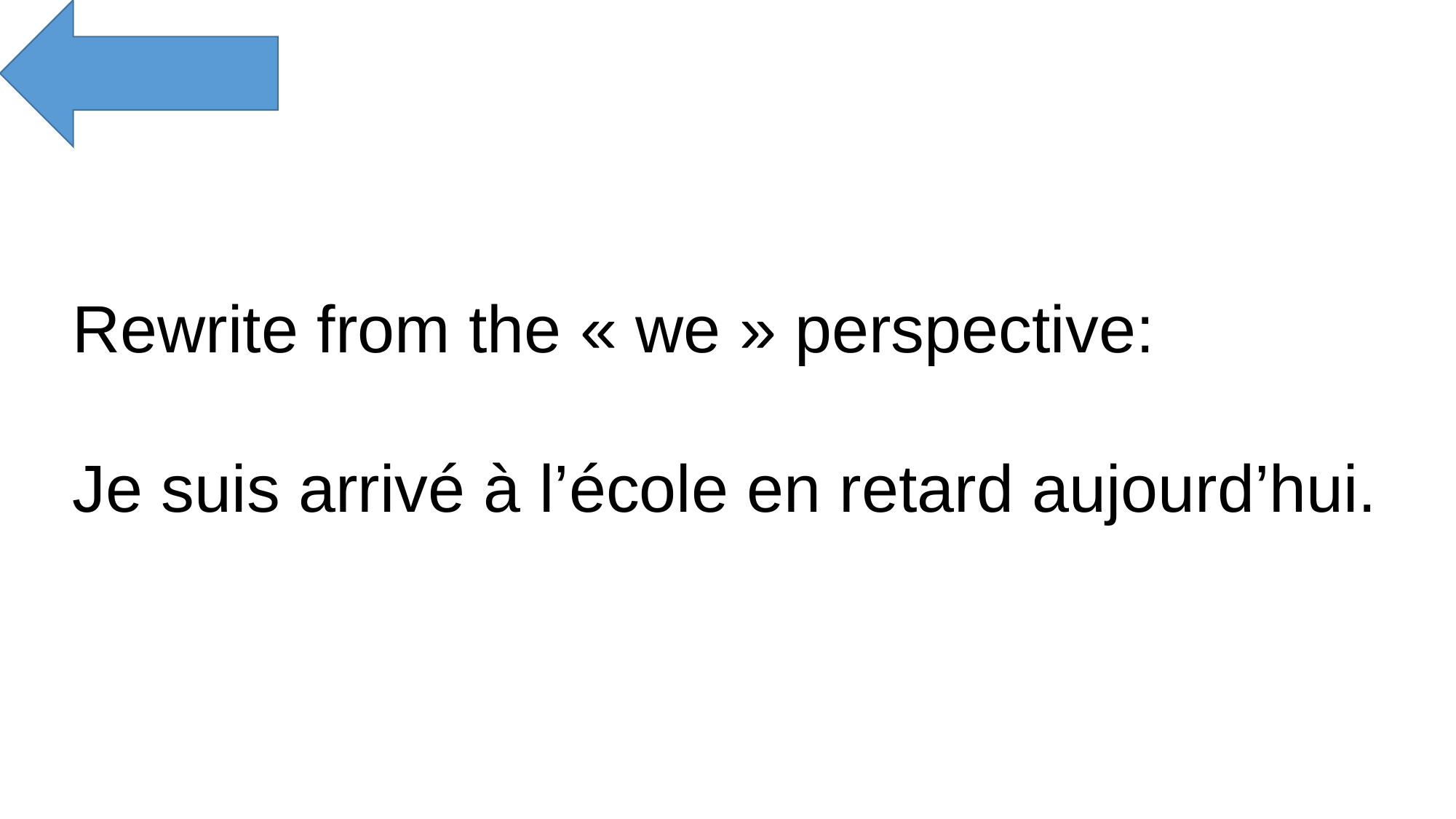

Rewrite from the « we » perspective:

Je suis arrivé à l’école en retard aujourd’hui.